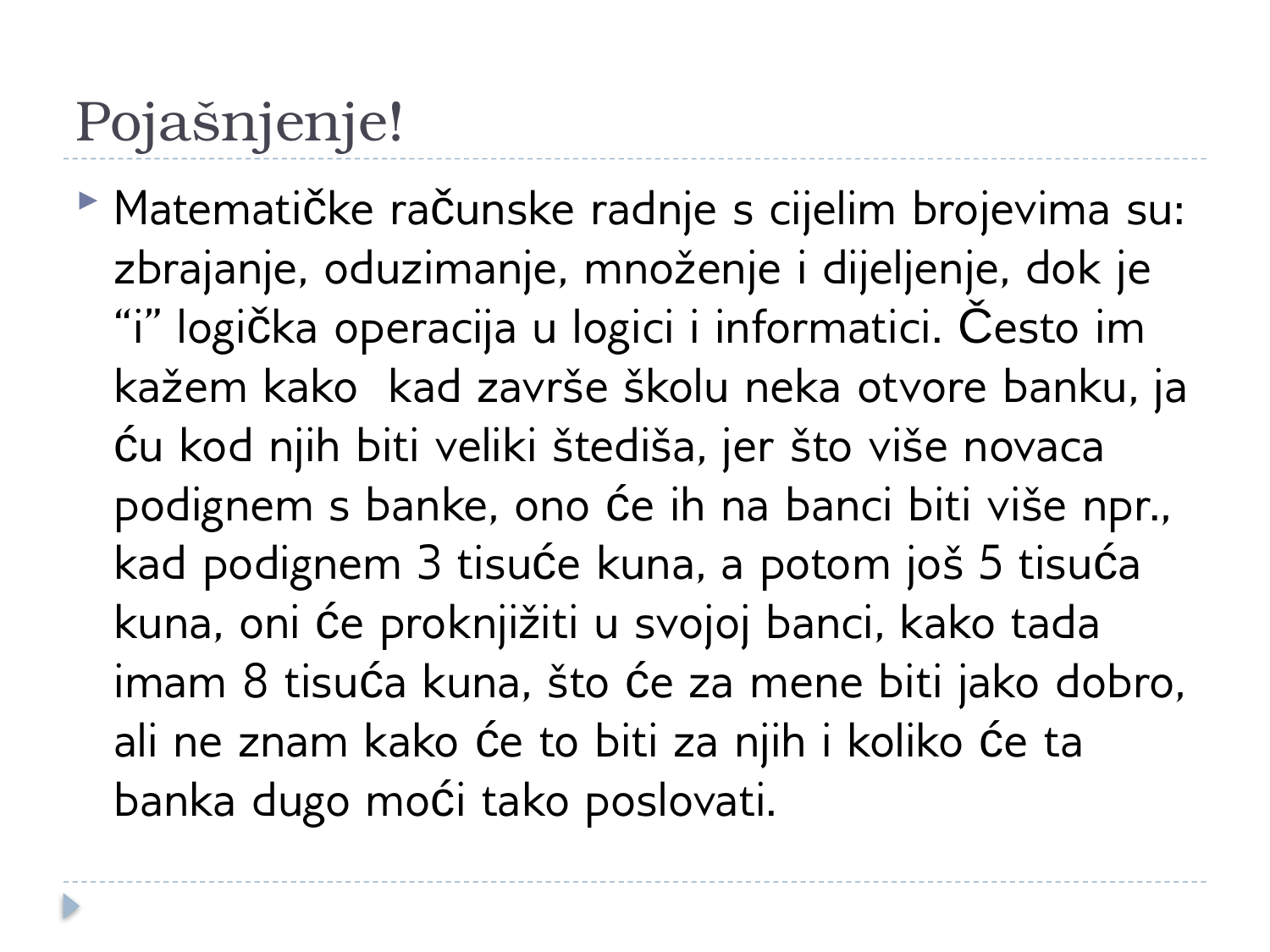

# Pojašnjenje!
Matematičke računske radnje s cijelim brojevima su: zbrajanje, oduzimanje, množenje i dijeljenje, dok je “i” logička operacija u logici i informatici. Često im kažem kako  kad završe školu neka otvore banku, ja ću kod njih biti veliki štediša, jer što više novaca podignem s banke, ono će ih na banci biti više npr., kad podignem 3 tisuće kuna, a potom još 5 tisuća kuna, oni će proknjižiti u svojoj banci, kako tada imam 8 tisuća kuna, što će za mene biti jako dobro, ali ne znam kako će to biti za njih i koliko će ta banka dugo moći tako poslovati.